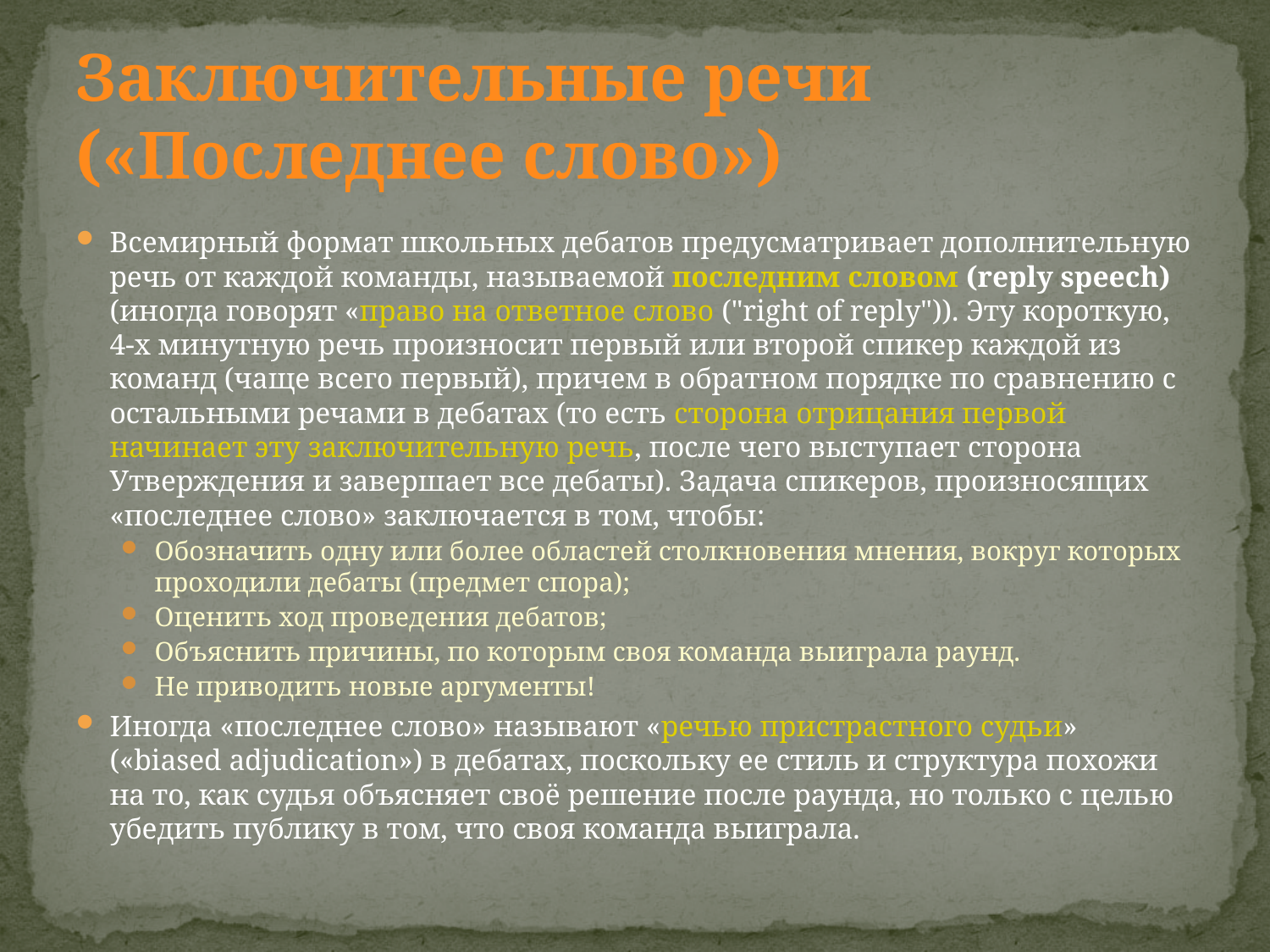

# Заключительные речи («Последнее слово»)
Всемирный формат школьных дебатов предусматривает дополнительную речь от каждой команды, называемой последним словом (reply speech) (иногда говорят «право на ответное слово ("right of reply")). Эту короткую, 4-х минутную речь произносит первый или второй спикер каждой из команд (чаще всего первый), причем в обратном порядке по сравнению с остальными речами в дебатах (то есть сторона отрицания первой начинает эту заключительную речь, после чего выступает сторона Утверждения и завершает все дебаты). Задача спикеров, произносящих «последнее слово» заключается в том, чтобы:
Обозначить одну или более областей столкновения мнения, вокруг которых проходили дебаты (предмет спора);
Оценить ход проведения дебатов;
Объяснить причины, по которым своя команда выиграла раунд.
Не приводить новые аргументы!
Иногда «последнее слово» называют «речью пристрастного судьи» («biased adjudication») в дебатах, поскольку ее стиль и структура похожи на то, как судья объясняет своё решение после раунда, но только с целью убедить публику в том, что своя команда выиграла.